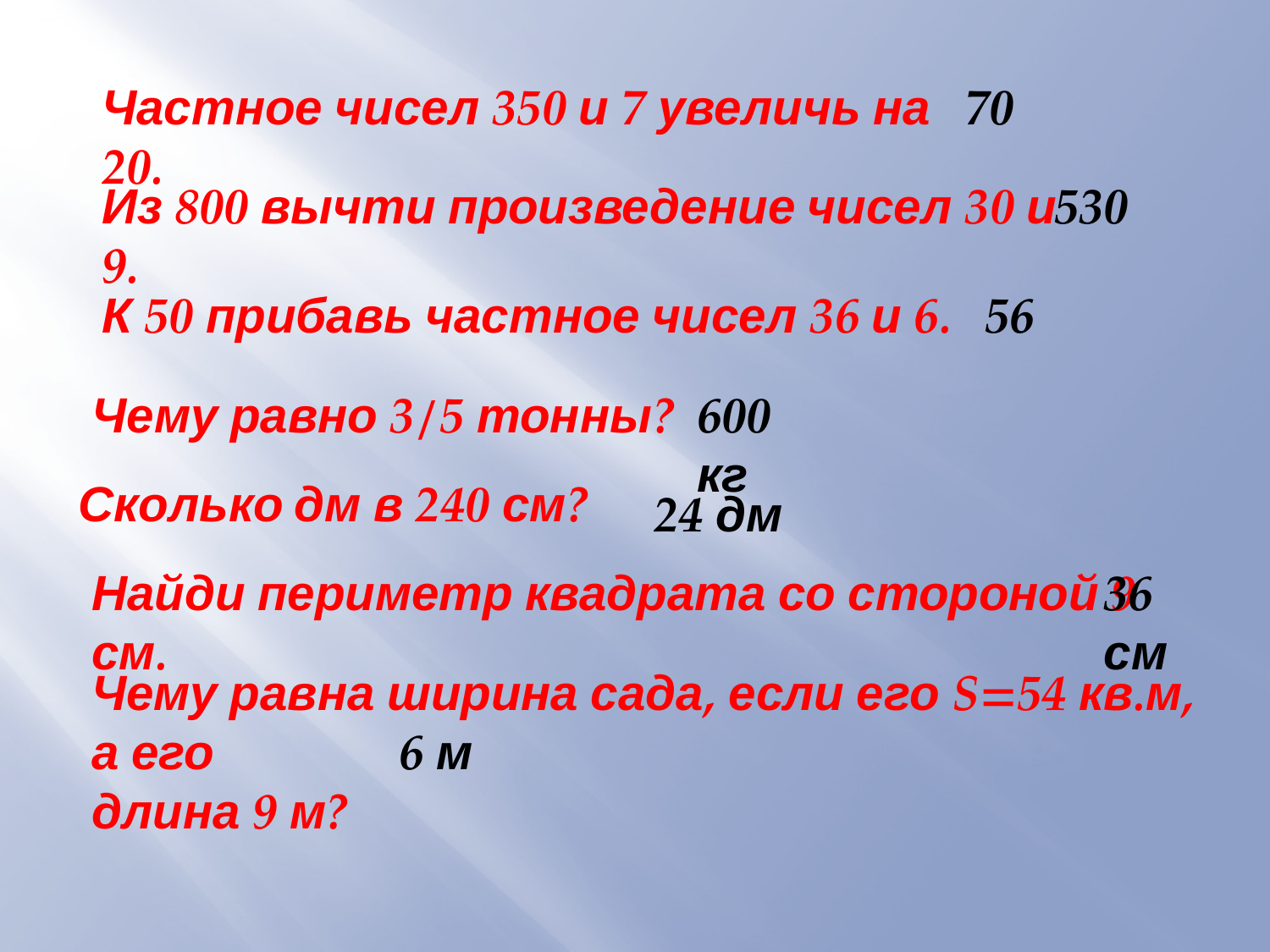

Частное чисел 350 и 7 увеличь на 20.
70
Из 800 вычти произведение чисел 30 и 9.
530
К 50 прибавь частное чисел 36 и 6.
56
Чему равно 3/5 тонны?
600 кг
Сколько дм в 240 см?
24 дм
Найди периметр квадрата со стороной 9 см.
36 см
Чему равна ширина сада, если его S=54 кв.м, а его
длина 9 м?
6 м